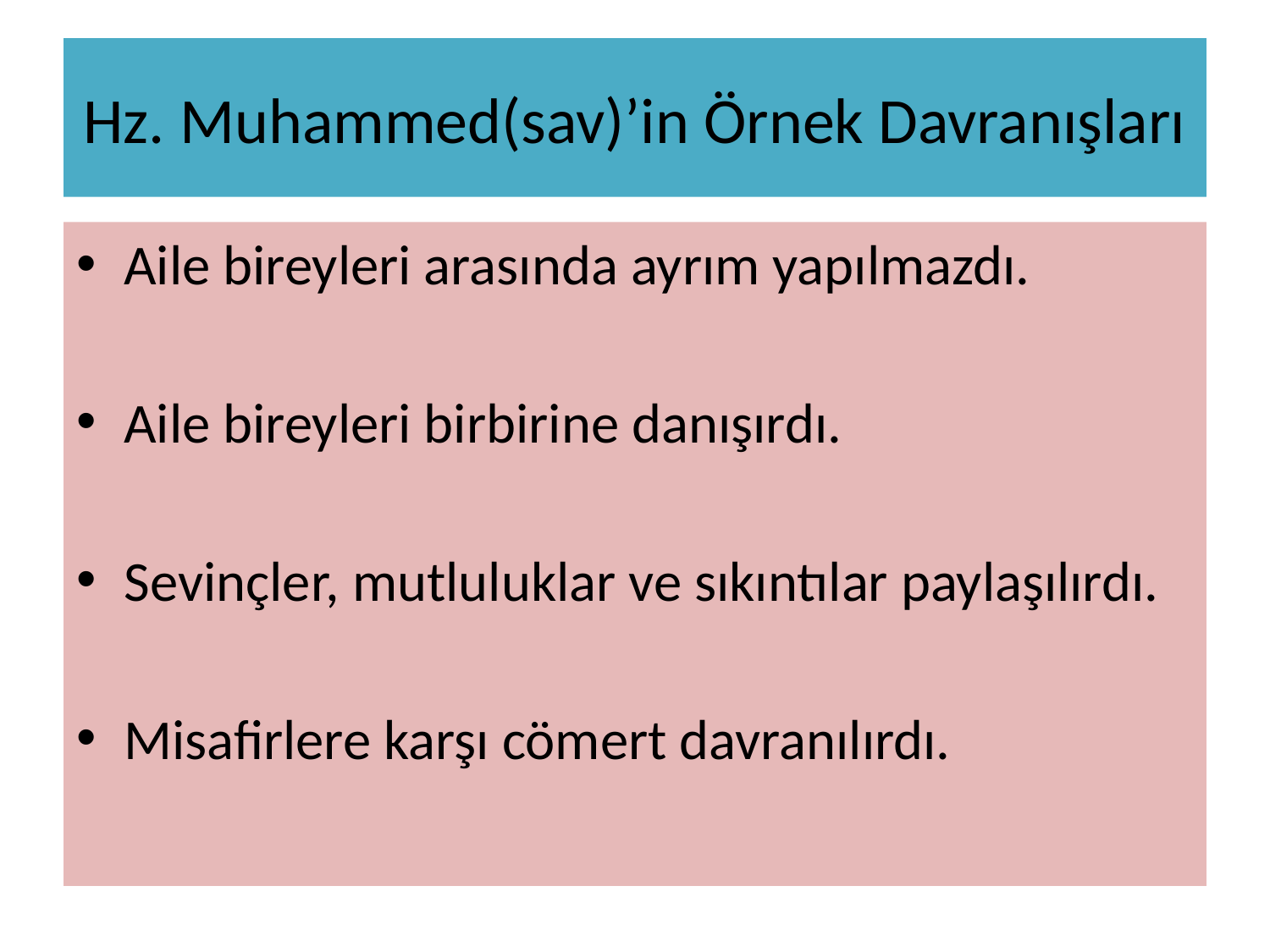

# Hz. Muhammed(sav)’in Örnek Davranışları
Aile bireyleri arasında ayrım yapılmazdı.

Aile bireyleri birbirine danışırdı.

Sevinçler, mutluluklar ve sıkıntılar paylaşılırdı.

Misafirlere karşı cömert davranılırdı.